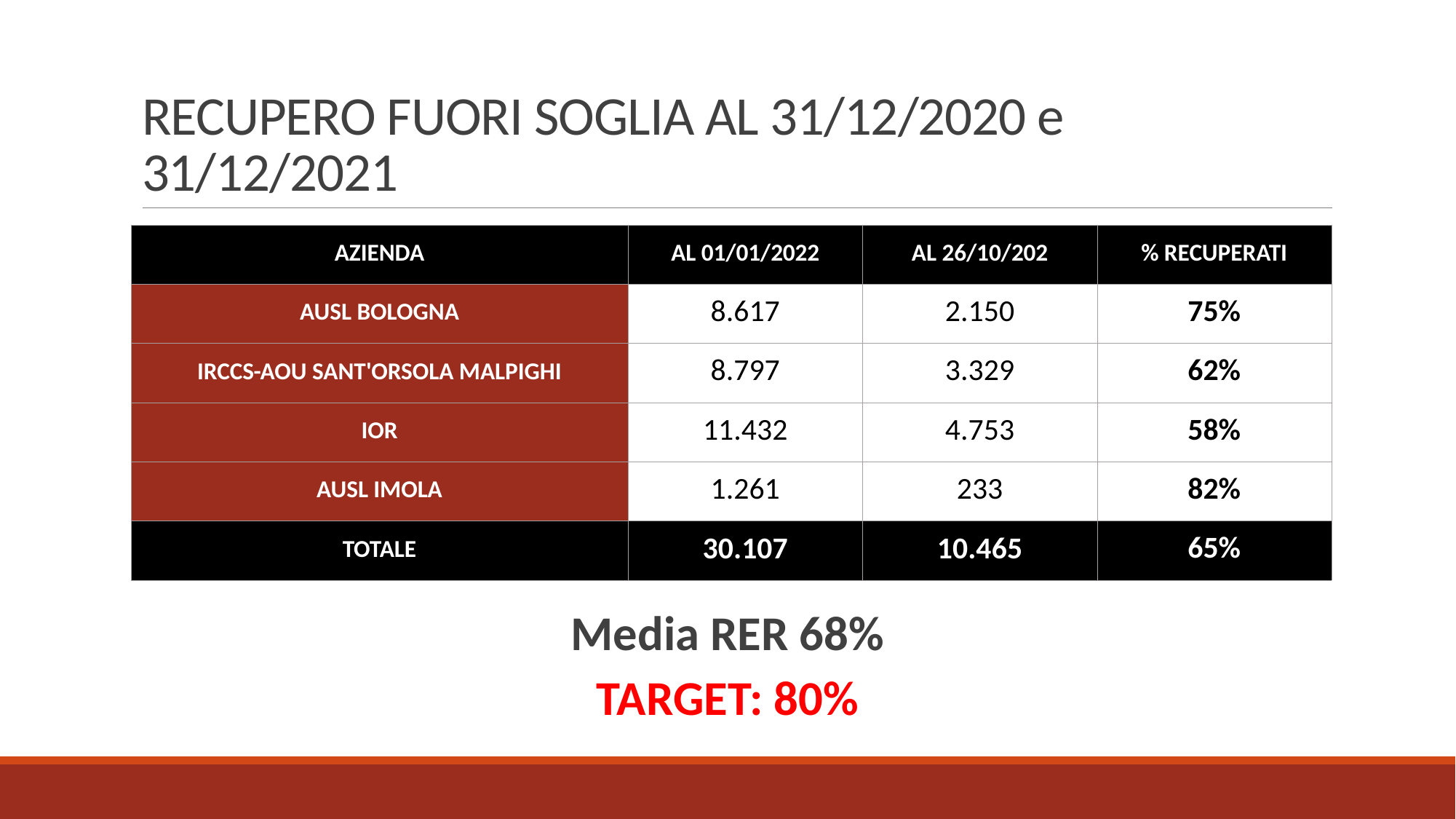

# RECUPERO FUORI SOGLIA AL 31/12/2020 e 31/12/2021
| AZIENDA | AL 01/01/2022 | AL 26/10/202 | % RECUPERATI |
| --- | --- | --- | --- |
| AUSL BOLOGNA | 8.617 | 2.150 | 75% |
| IRCCS-AOU SANT'ORSOLA MALPIGHI | 8.797 | 3.329 | 62% |
| IOR | 11.432 | 4.753 | 58% |
| AUSL IMOLA | 1.261 | 233 | 82% |
| TOTALE | 30.107 | 10.465 | 65% |
Media RER 68%
TARGET: 80%